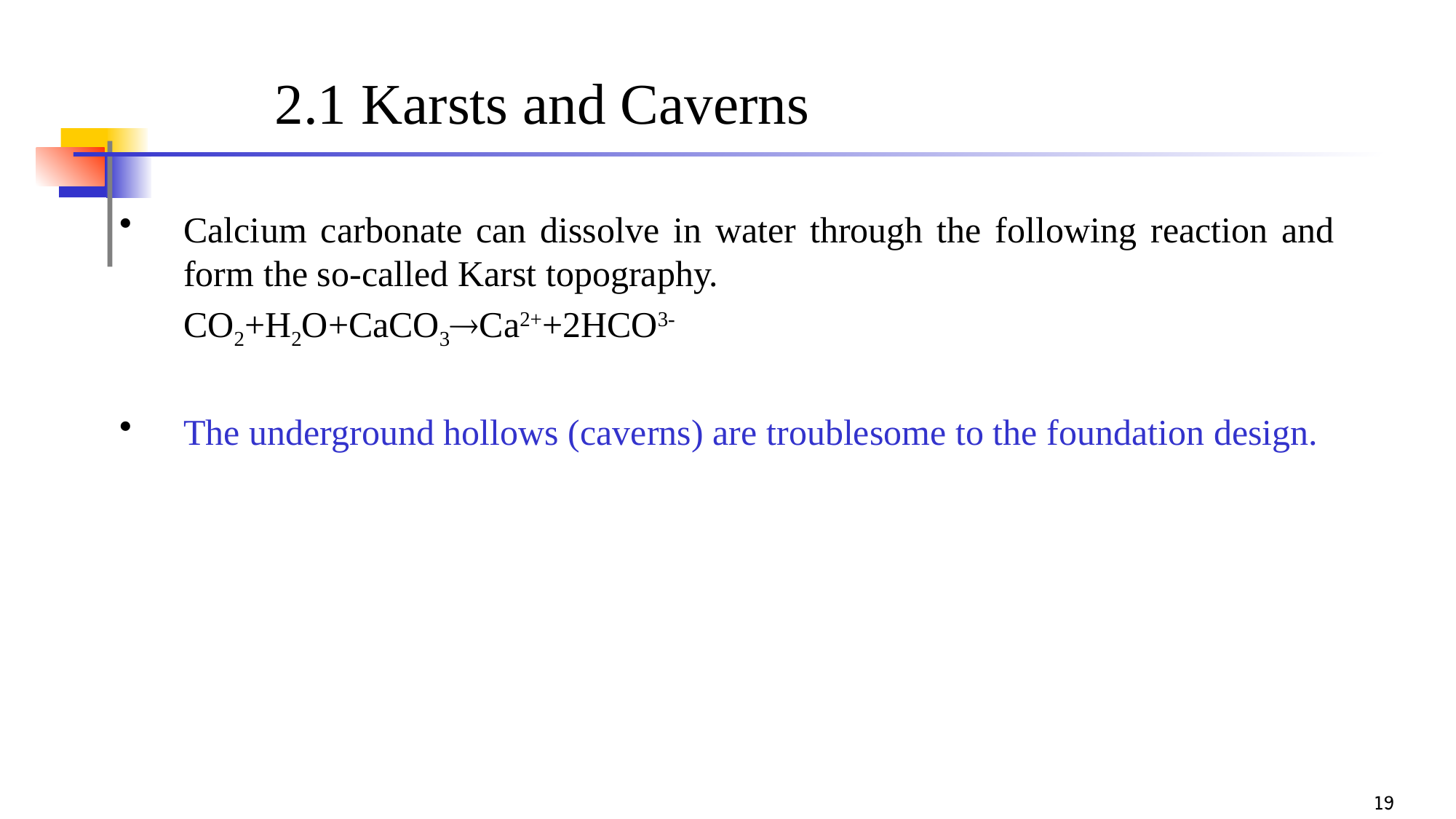

# 2.1 Karsts and Caverns
Calcium carbonate can dissolve in water through the following reaction and form the so-called Karst topography.
	CO2+H2O+CaCO3→Ca2++2HCO3-

The underground hollows (caverns) are troublesome to the foundation design.